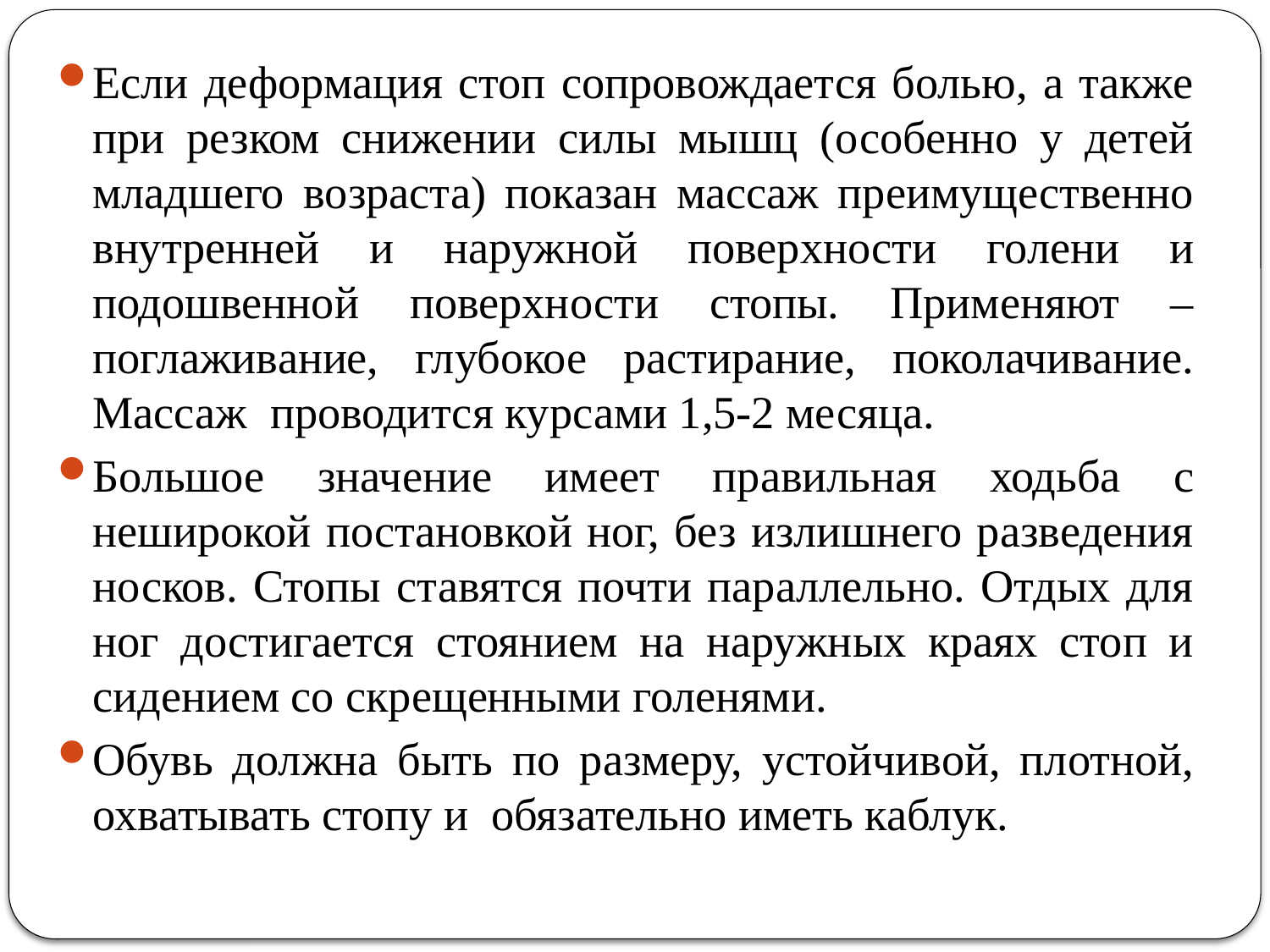

Если деформация стоп сопровождается болью, а также при резком снижении силы мышц (особенно у детей младшего возраста) показан массаж преимущественно внутренней и наружной поверхности голени и подошвенной поверхности стопы. Применяют – поглаживание, глубокое растирание, поколачивание. Массаж  проводится курсами 1,5-2 месяца.
Большое значение имеет правильная ходьба с неширокой постановкой ног, без излишнего разведения носков. Стопы ставятся почти параллельно. Отдых для ног достигается стоянием на наружных краях стоп и сидением со скрещенными голенями.
Обувь должна быть по размеру, устойчивой, плотной, охватывать стопу и  обязательно иметь каблук.